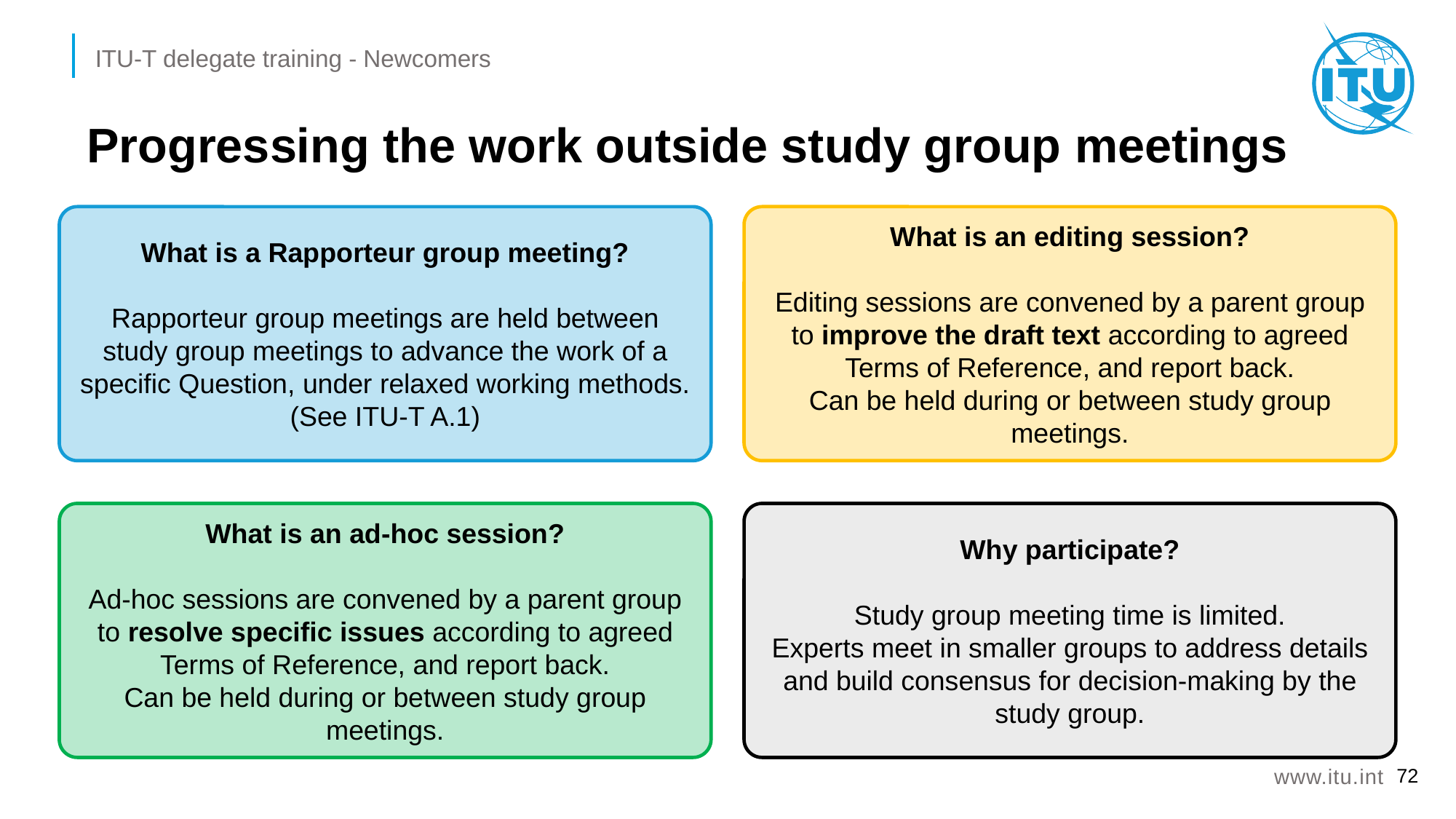

# Progressing the work outside study group meetings
What is a Rapporteur group meeting?

Rapporteur group meetings are held between study group meetings to advance the work of a specific Question, under relaxed working methods.
(See ITU-T A.1)
What is an editing session?

Editing sessions are convened by a parent group to improve the draft text according to agreed
Terms of Reference, and report back.
Can be held during or between study group meetings.
What is an ad-hoc session?

Ad-hoc sessions are convened by a parent group to resolve specific issues according to agreed
Terms of Reference, and report back.
Can be held during or between study group meetings.
Why participate?

Study group meeting time is limited.
Experts meet in smaller groups to address details and build consensus for decision-making by the study group.